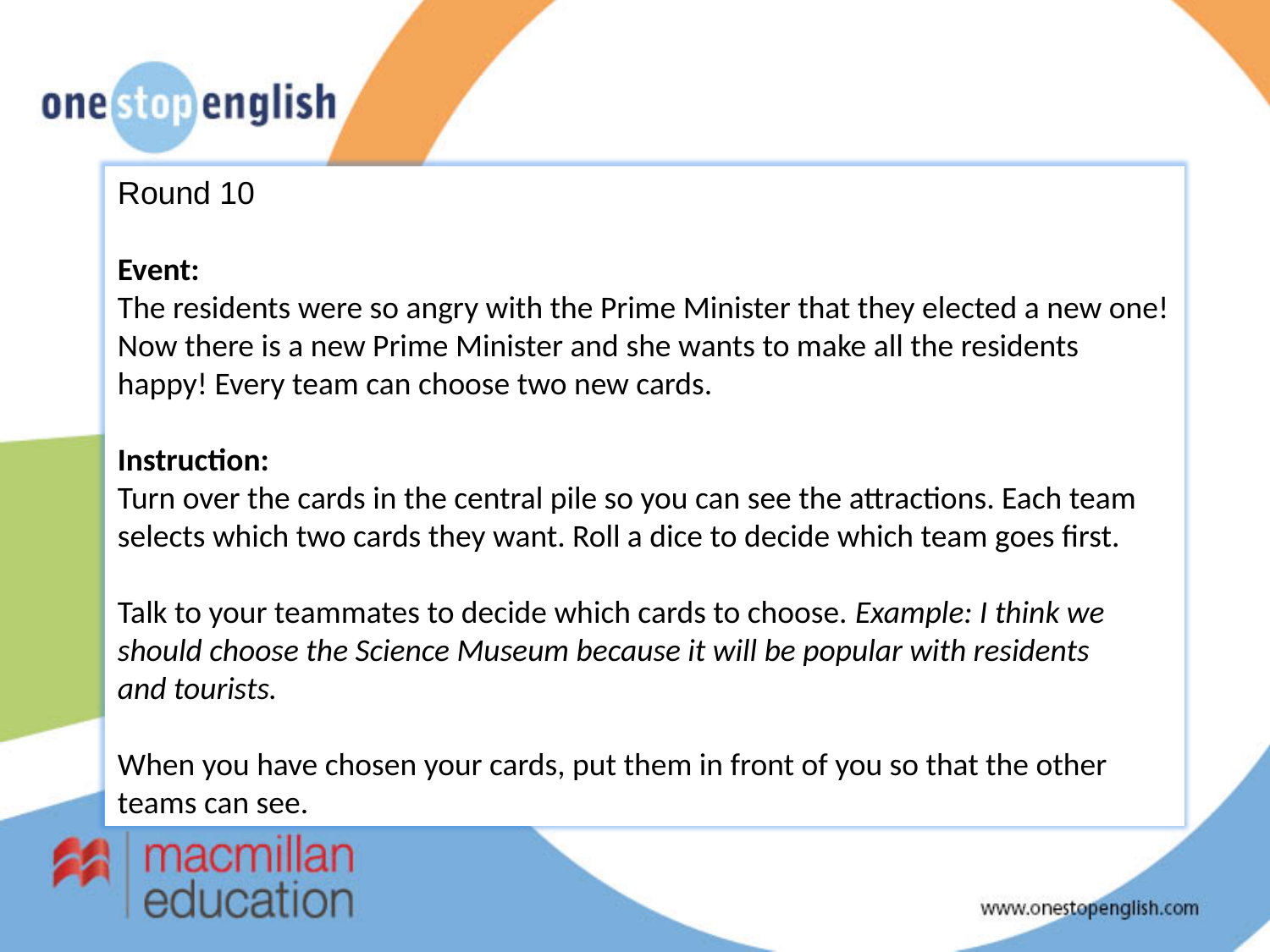

Round 10

Event:
The residents were so angry with the Prime Minister that they elected a new one! Now there is a new Prime Minister and she wants to make all the residents happy! Every team can choose two new cards.

Instruction:
Turn over the cards in the central pile so you can see the attractions. Each team selects which two cards they want. Roll a dice to decide which team goes first.

Talk to your teammates to decide which cards to choose. Example: I think we should choose the Science Museum because it will be popular with residents
and tourists.

When you have chosen your cards, put them in front of you so that the other teams can see.